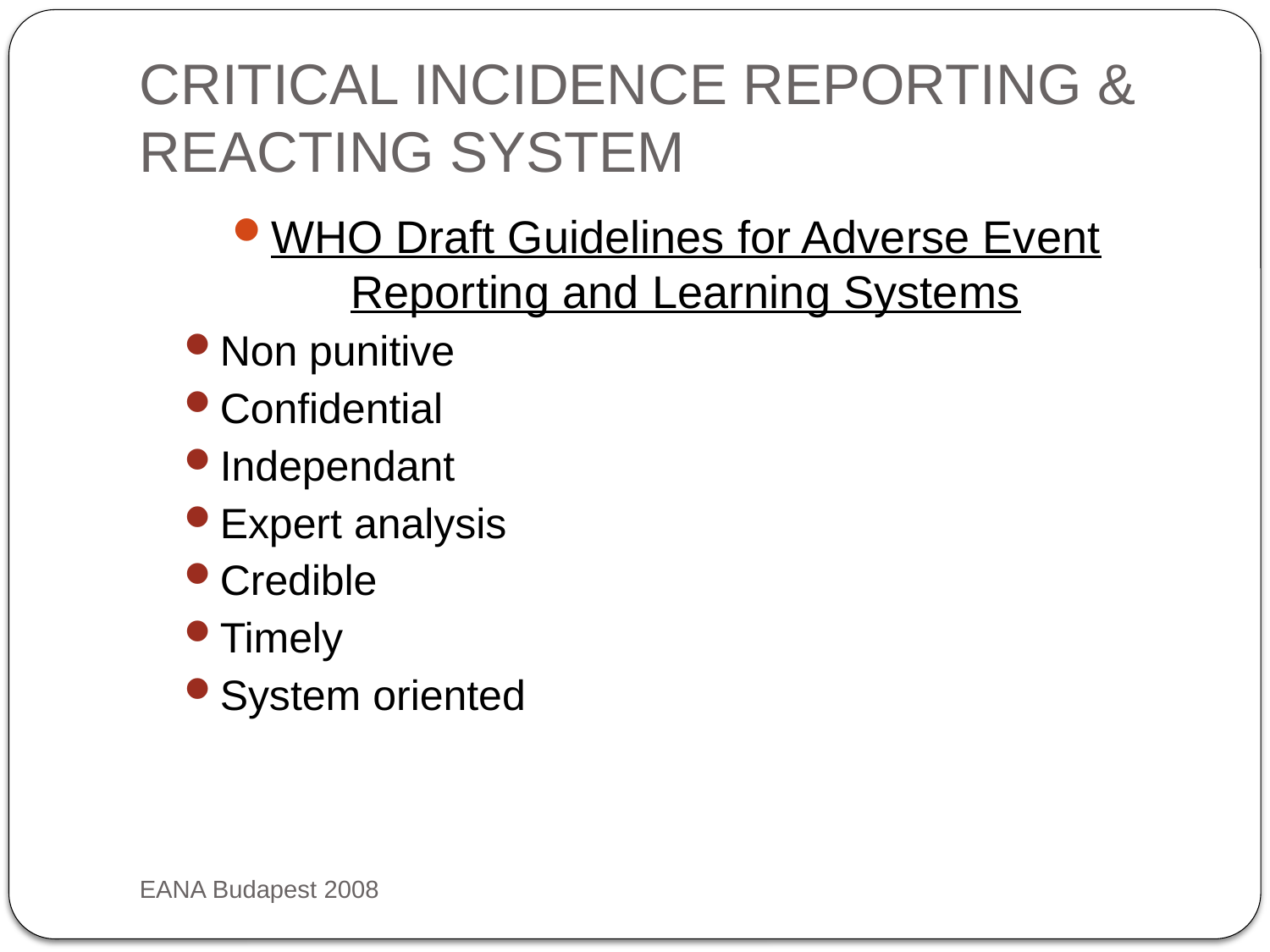

# CRITICAL INCIDENCE REPORTING & REACTING SYSTEM
WHO Draft Guidelines for Adverse Event Reporting and Learning Systems
Non punitive
Confidential
Independant
Expert analysis
Credible
Timely
System oriented
EANA Budapest 2008